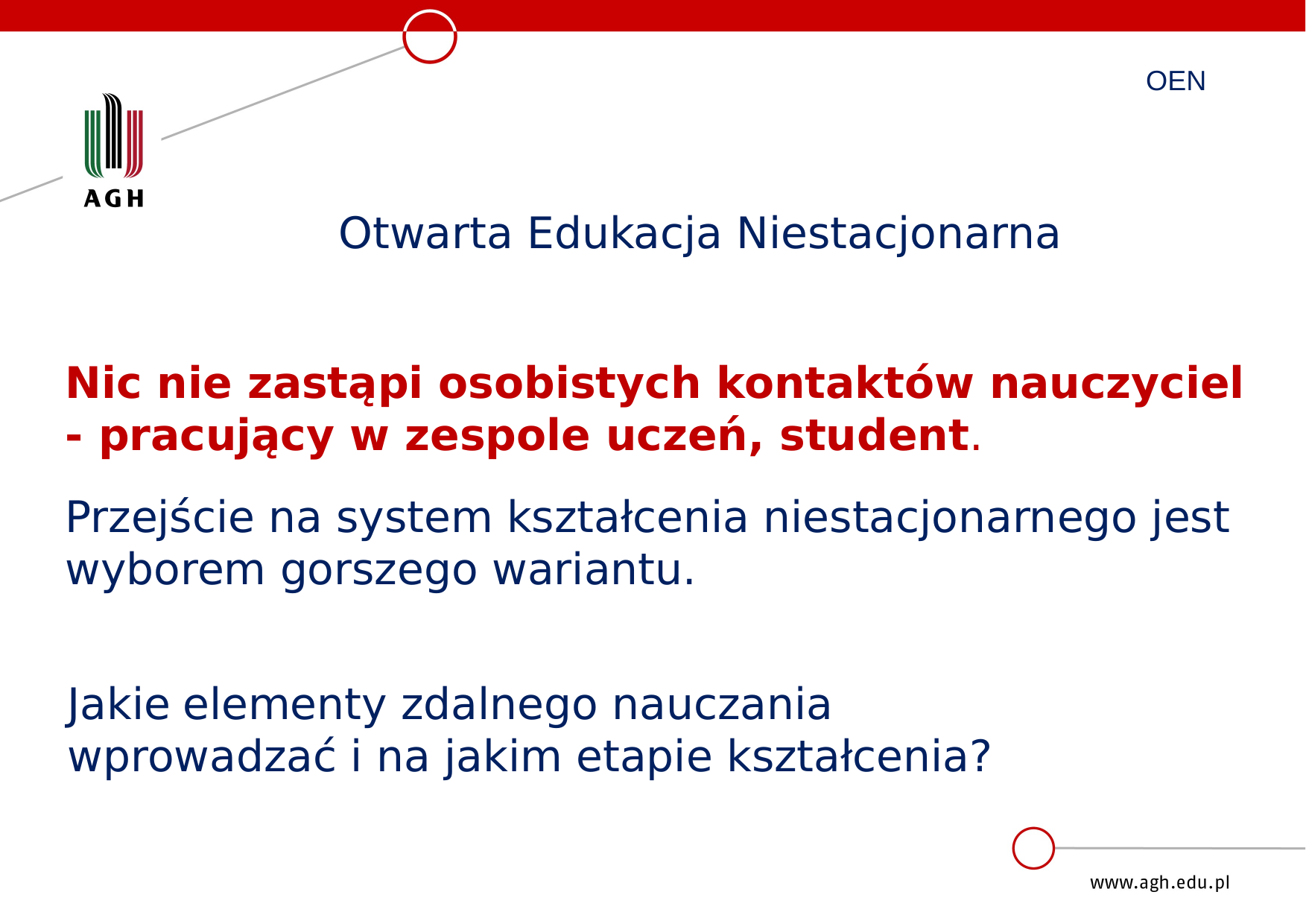

OEN
Otwarta Edukacja Niestacjonarna
Nic nie zastąpi osobistych kontaktów nauczyciel - pracujący w zespole uczeń, student.
Przejście na system kształcenia niestacjonarnego jest wyborem gorszego wariantu.
Jakie  elementy zdalnego nauczania
wprowadzać i na jakim etapie kształcenia?